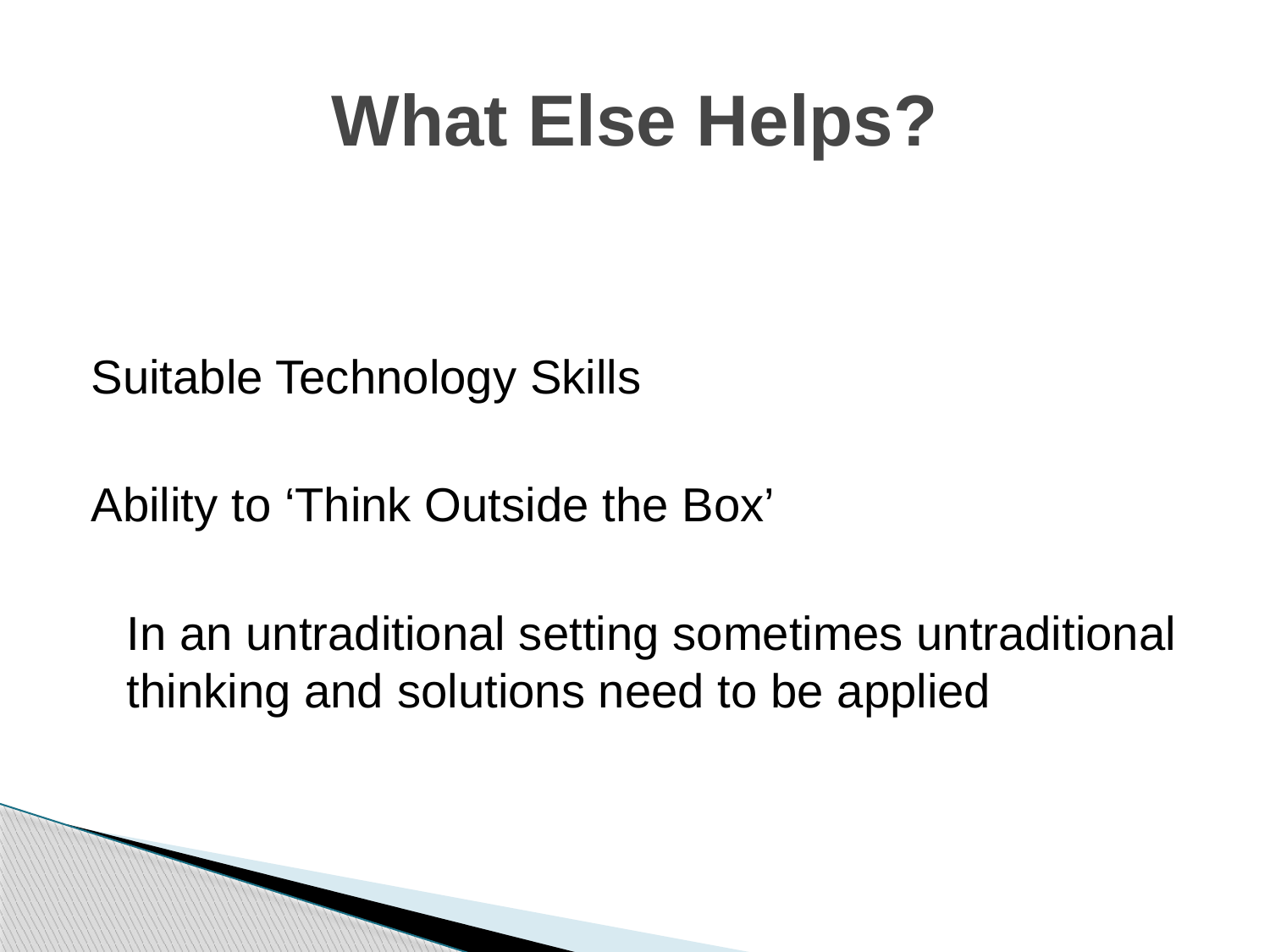

# What Else Helps?

Suitable Technology Skills

Ability to ‘Think Outside the Box’

	In an untraditional setting sometimes untraditional thinking and solutions need to be applied